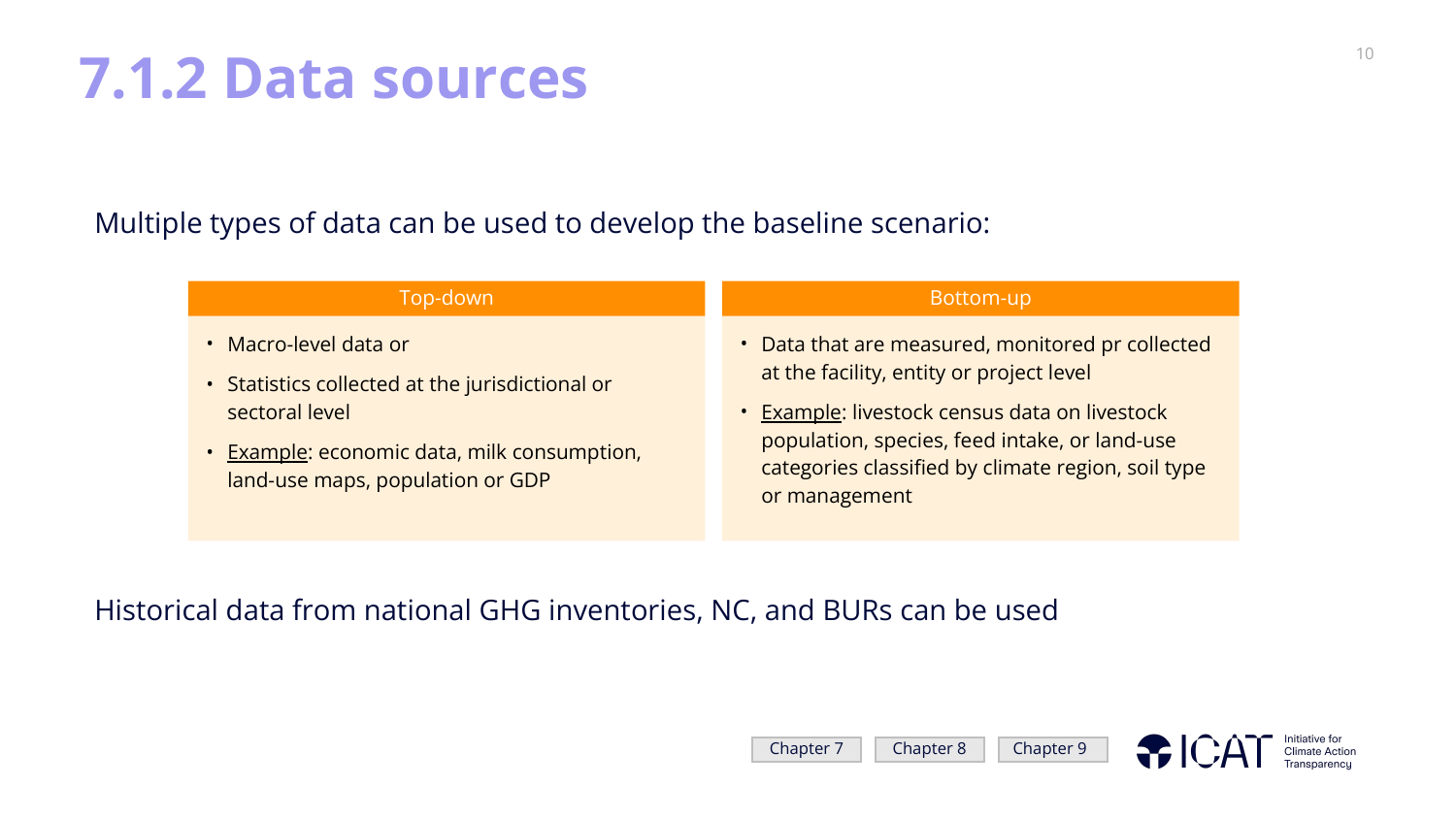

# 7.1.2 Data sources
Multiple types of data can be used to develop the baseline scenario:
Top-down
Bottom-up
Macro-level data or
Statistics collected at the jurisdictional or sectoral level
Example: economic data, milk consumption, land-use maps, population or GDP

Data that are measured, monitored pr collected at the facility, entity or project level
Example: livestock census data on livestock population, species, feed intake, or land-use categories classified by climate region, soil type or management

Historical data from national GHG inventories, NC, and BURs can be used
Chapter 7

Chapter 8

Chapter 9